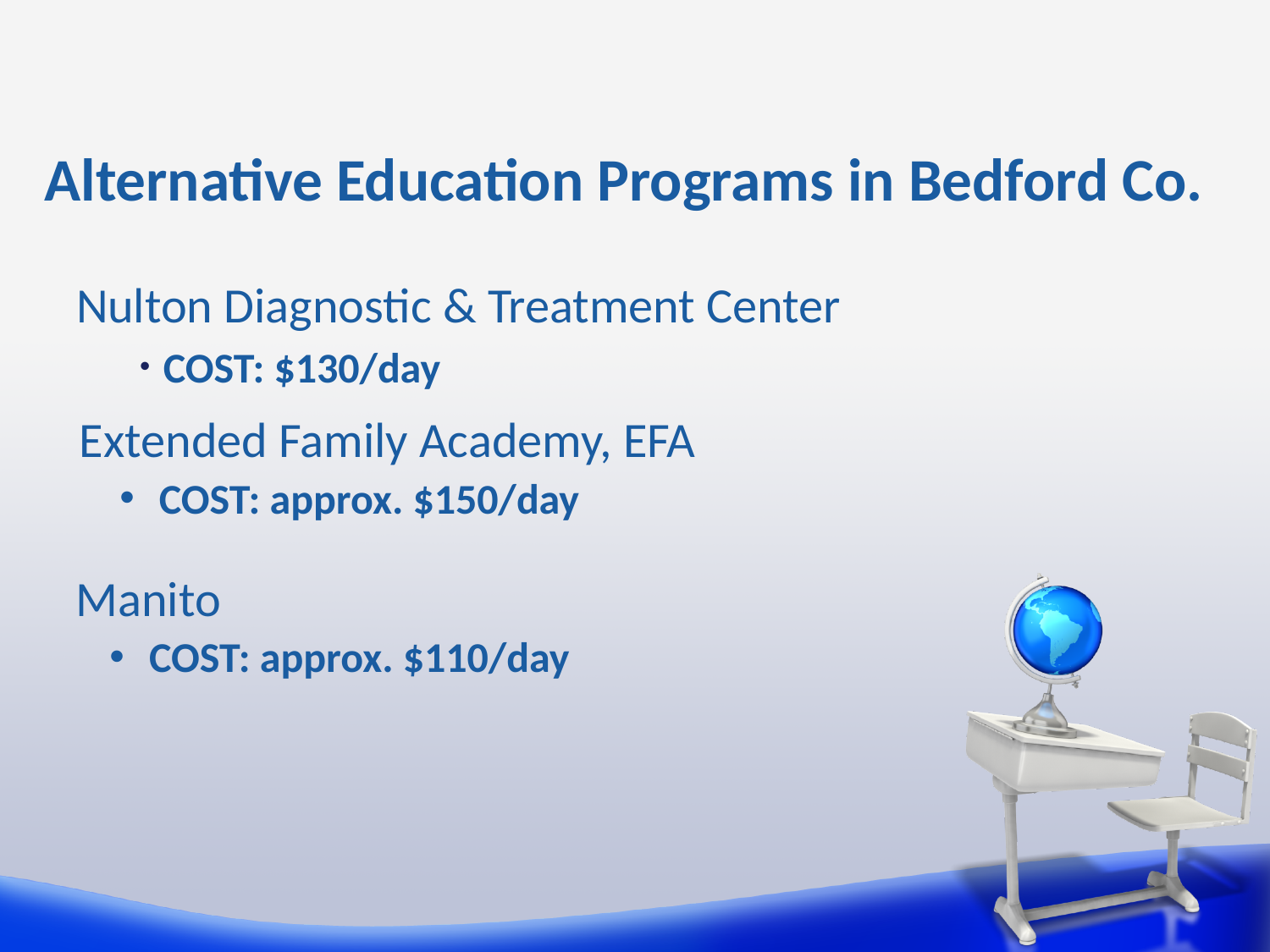

# Alternative Education Programs in Bedford Co.
Nulton Diagnostic & Treatment Center
COST: $130/day

Extended Family Academy, EFA
 COST: approx. $150/day
Manito
 COST: approx. $110/day